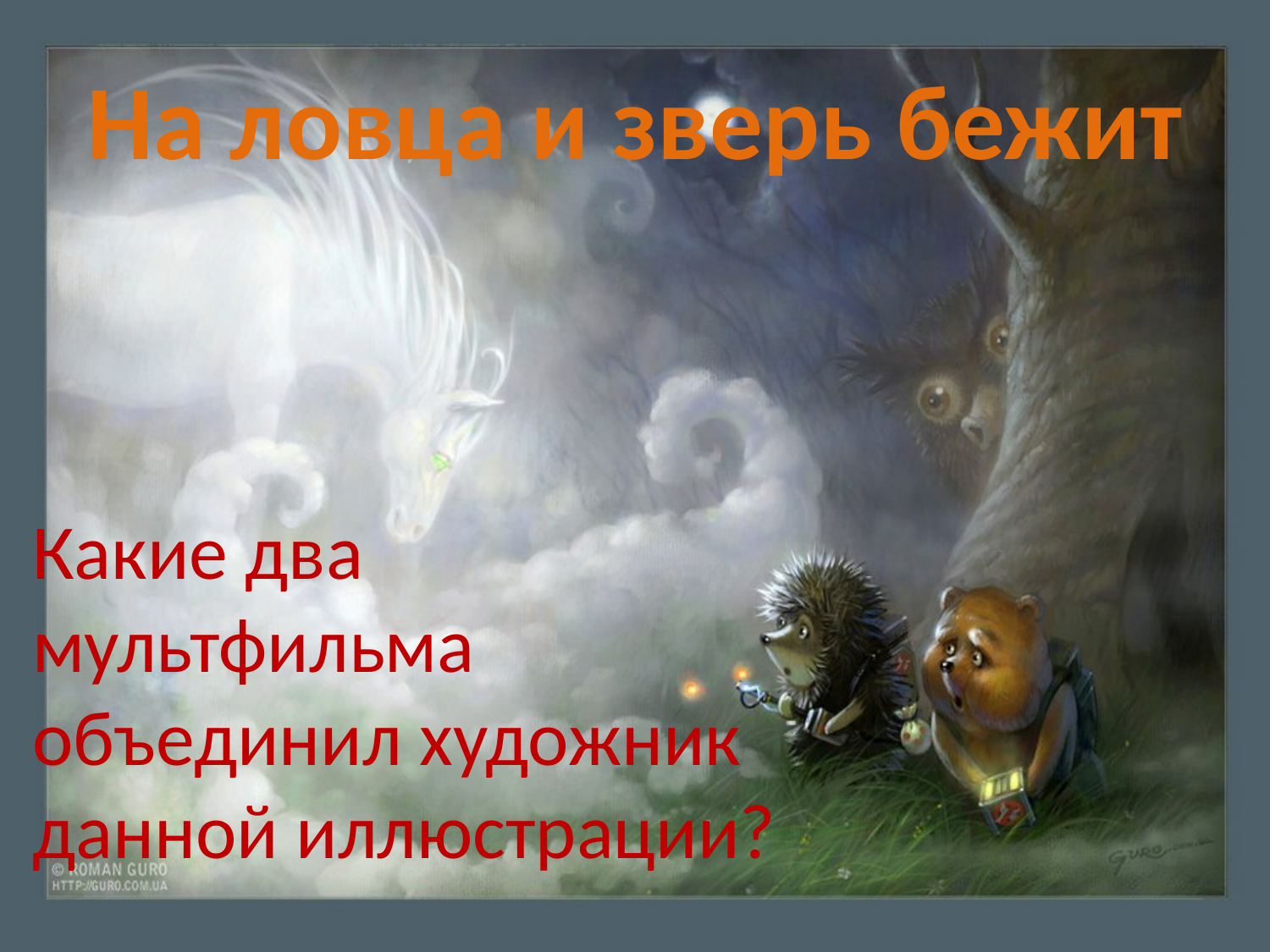

# На ловца и зверь бежит
Какие два мультфильма объединил художник данной иллюстрации?